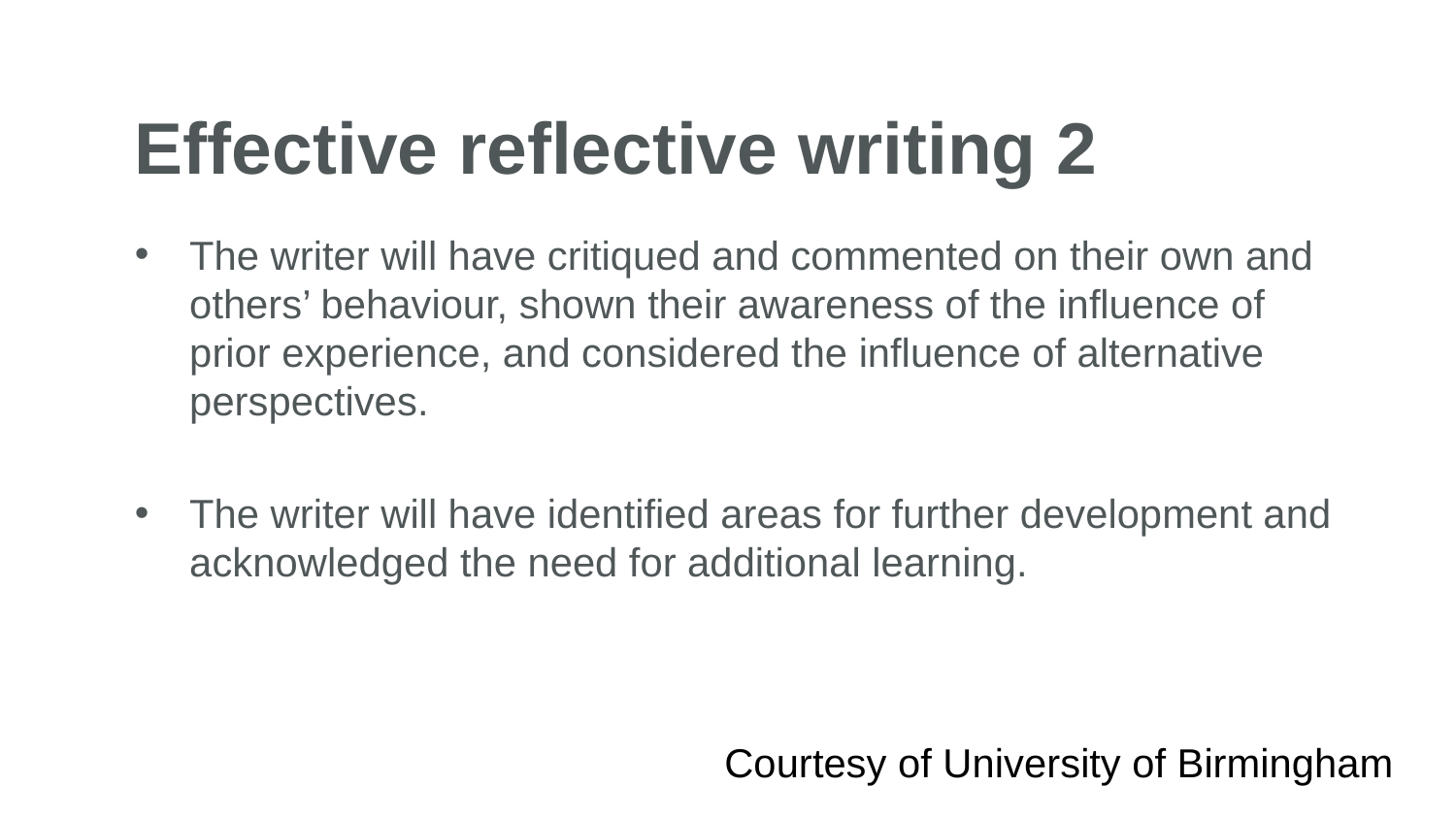

# Effective reflective writing 2
The writer will have critiqued and commented on their own and others’ behaviour, shown their awareness of the influence of prior experience, and considered the influence of alternative perspectives.

The writer will have identified areas for further development and acknowledged the need for additional learning.

Courtesy of University of Birmingham